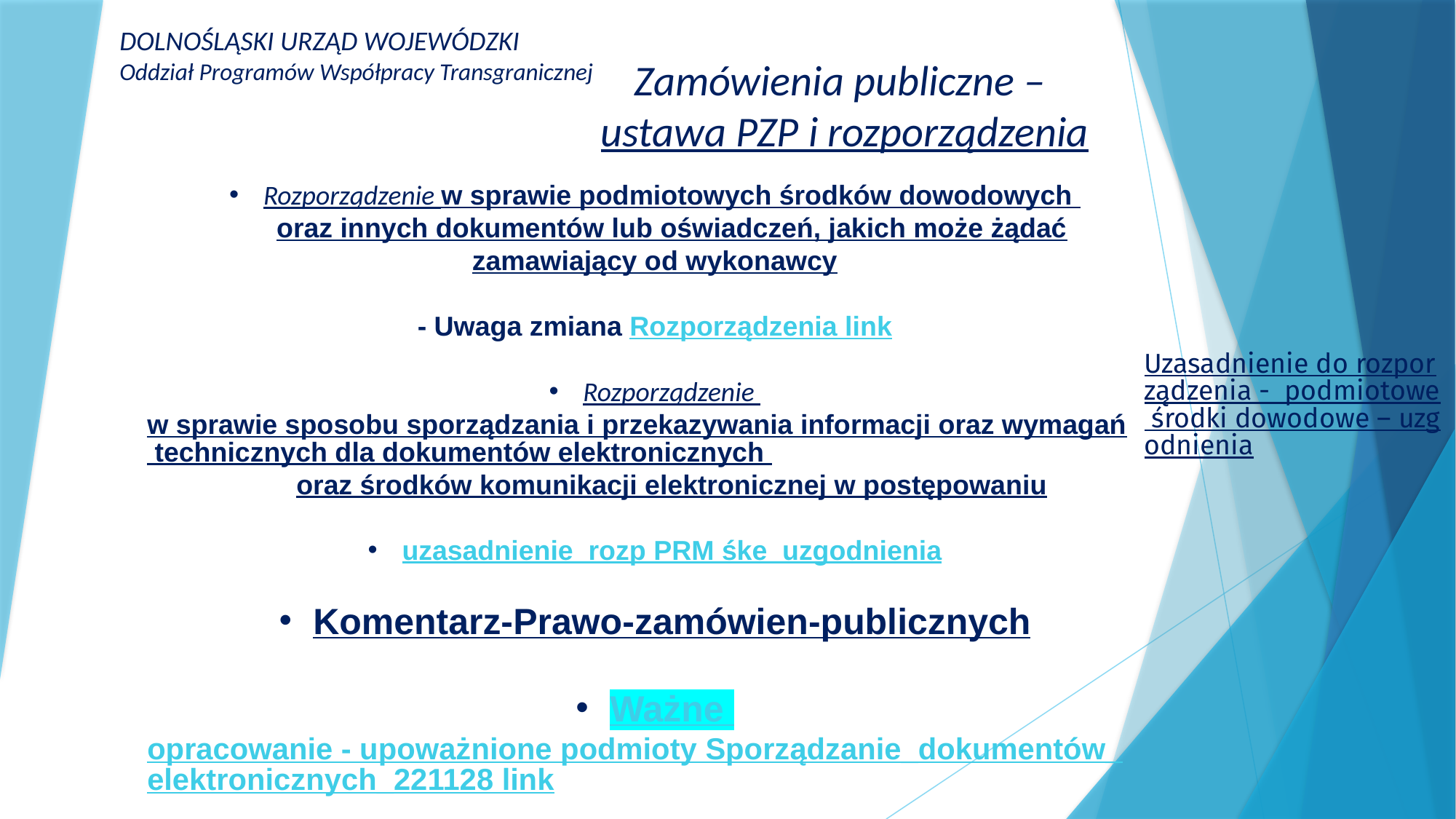

DOLNOŚLĄSKI URZĄD WOJEWÓDZKI
Oddział Programów Współpracy Transgranicznej
Zamówienia publiczne –
ustawa PZP i rozporządzenia
Rozporządzenie w sprawie podmiotowych środków dowodowych oraz innych dokumentów lub oświadczeń, jakich może żądać
zamawiający od wykonawcy

- Uwaga zmiana Rozporządzenia link

Rozporządzenie w sprawie sposobu sporządzania i przekazywania informacji oraz wymagań technicznych dla dokumentów elektronicznych oraz środków komunikacji elektronicznej w postępowaniu

uzasadnienie_rozp PRM śke_uzgodnienia

Komentarz-Prawo-zamówien-publicznych

Ważne opracowanie - upoważnione podmioty Sporządzanie_dokumentów_elektronicznych_221128 link
Uzasadnienie do rozporządzenia -  podmiotowe środki dowodowe – uzgodnienia